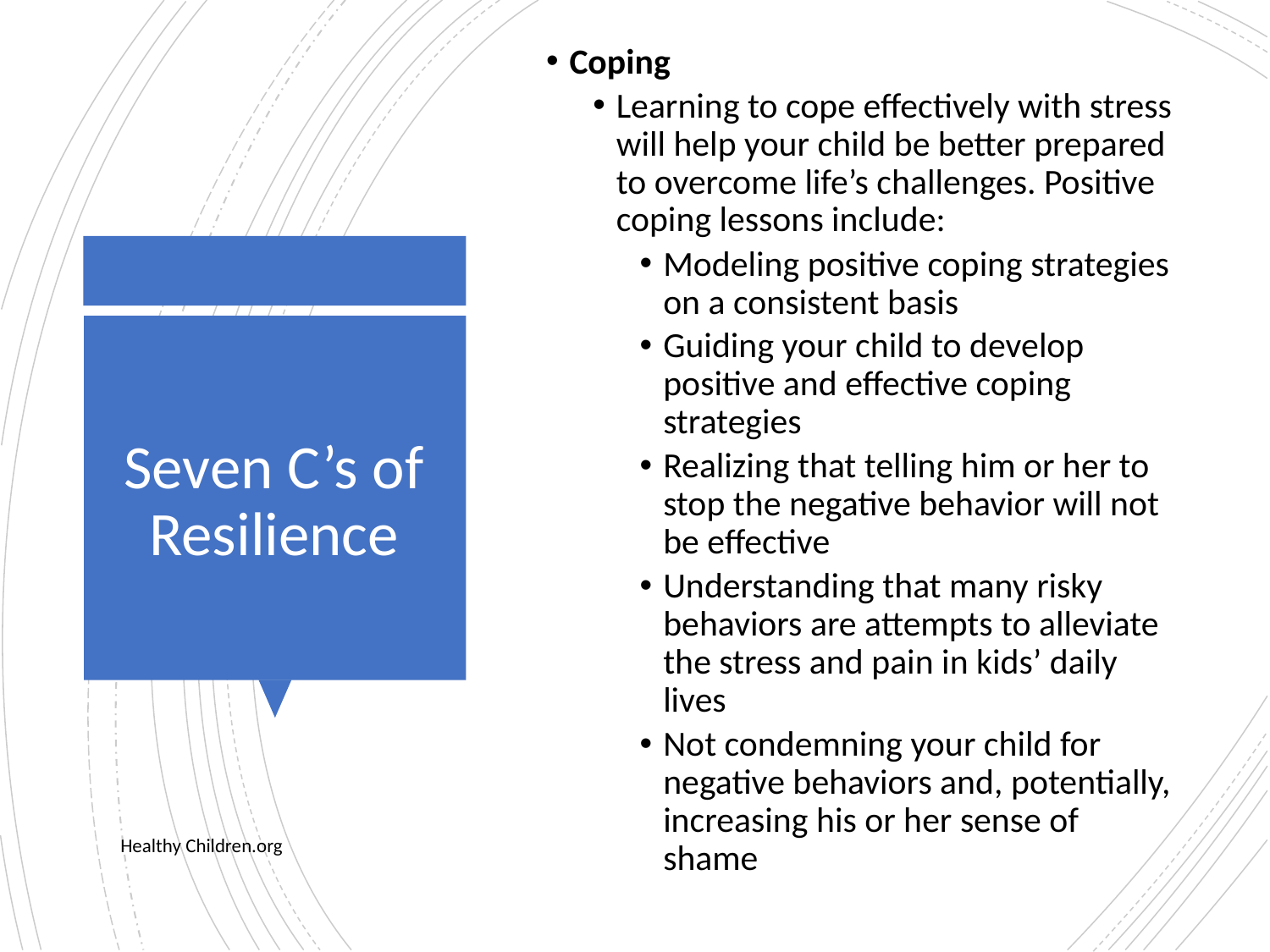

Coping
Learning to cope effectively with stress will help your child be better prepared to overcome life’s challenges. Positive coping lessons include:
Modeling positive coping strategies on a consistent basis
Guiding your child to develop positive and effective coping strategies
Realizing that telling him or her to stop the negative behavior will not be effective
Understanding that many risky behaviors are attempts to alleviate the stress and pain in kids’ daily lives
Not condemning your child for negative behaviors and, potentially, increasing his or her sense of shame

# Seven C’s of Resilience
Healthy Children.org